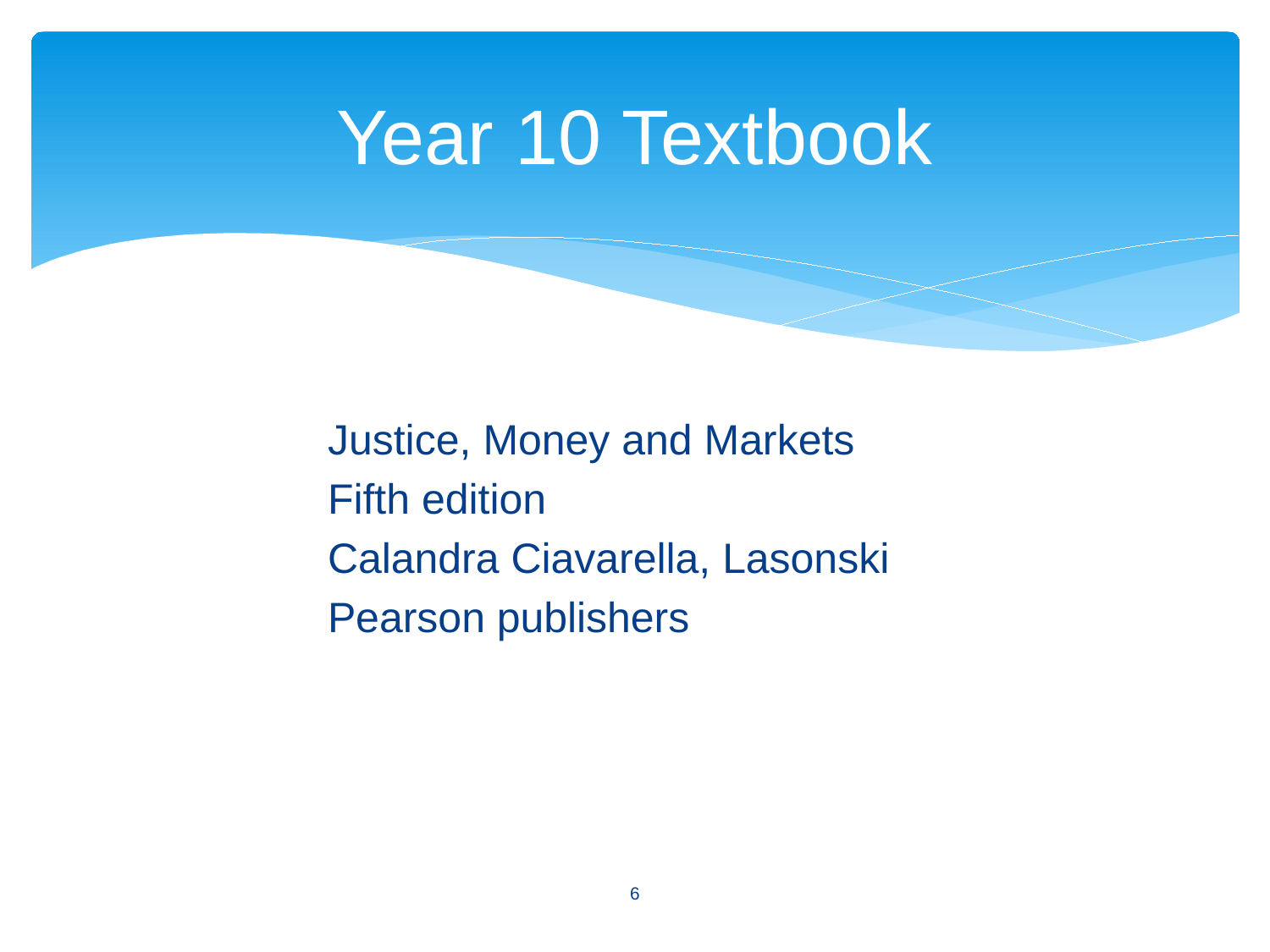

# Year 10 Textbook
Justice, Money and Markets
Fifth edition
Calandra Ciavarella, Lasonski
Pearson publishers
6